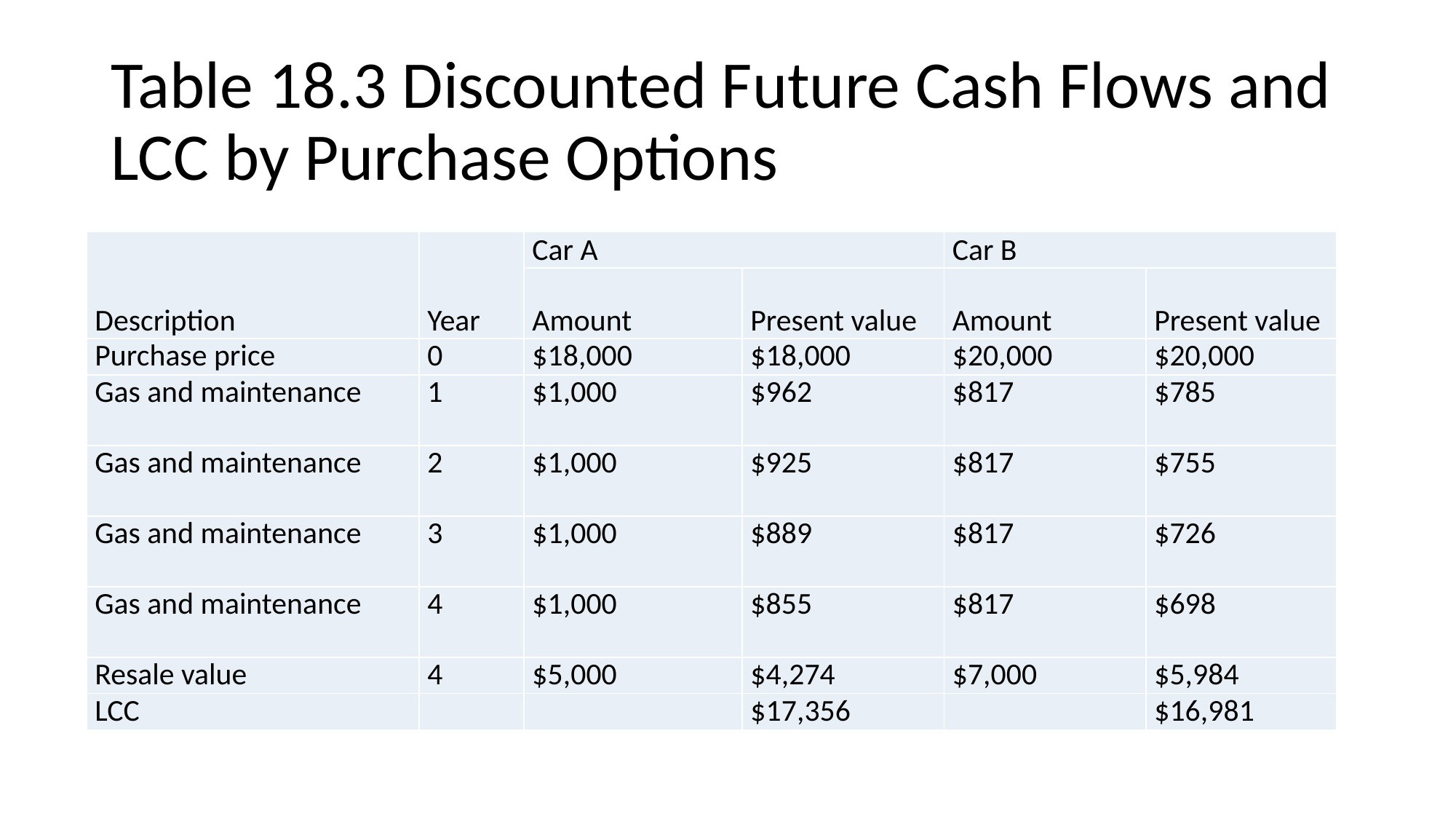

# Table 18.3 Discounted Future Cash Flows and LCC by Purchase Options
| Description | Year | Car A |  | Car B |  |
| --- | --- | --- | --- | --- | --- |
|  |  | Amount | Present value | Amount | Present value |
| Purchase price | 0 | $18,000 | $18,000 | $20,000 | $20,000 |
| Gas and maintenance | 1 | $1,000 | $962 | $817 | $785 |
| Gas and maintenance | 2 | $1,000 | $925 | $817 | $755 |
| Gas and maintenance | 3 | $1,000 | $889 | $817 | $726 |
| Gas and maintenance | 4 | $1,000 | $855 | $817 | $698 |
| Resale value | 4 | $5,000 | $4,274 | $7,000 | $5,984 |
| LCC |  |  | $17,356 |  | $16,981 |